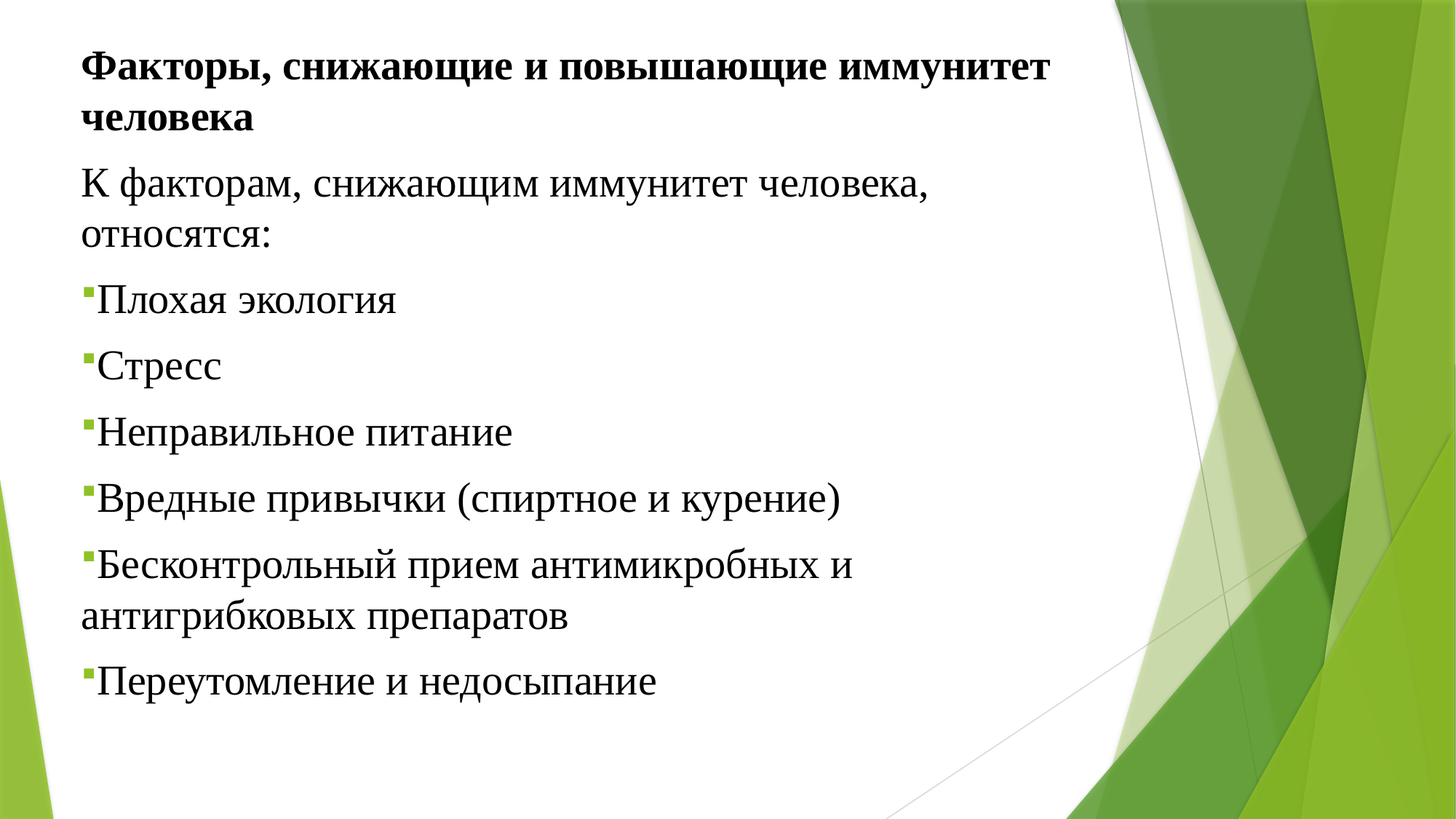

Факторы, снижающие и повышающие иммунитет человека
К факторам, снижающим иммунитет человека, относятся:
Плохая экология
Стресс
Неправильное питание
Вредные привычки (спиртное и курение)
Бесконтрольный прием антимикробных и антигрибковых препаратов
Переутомление и недосыпание